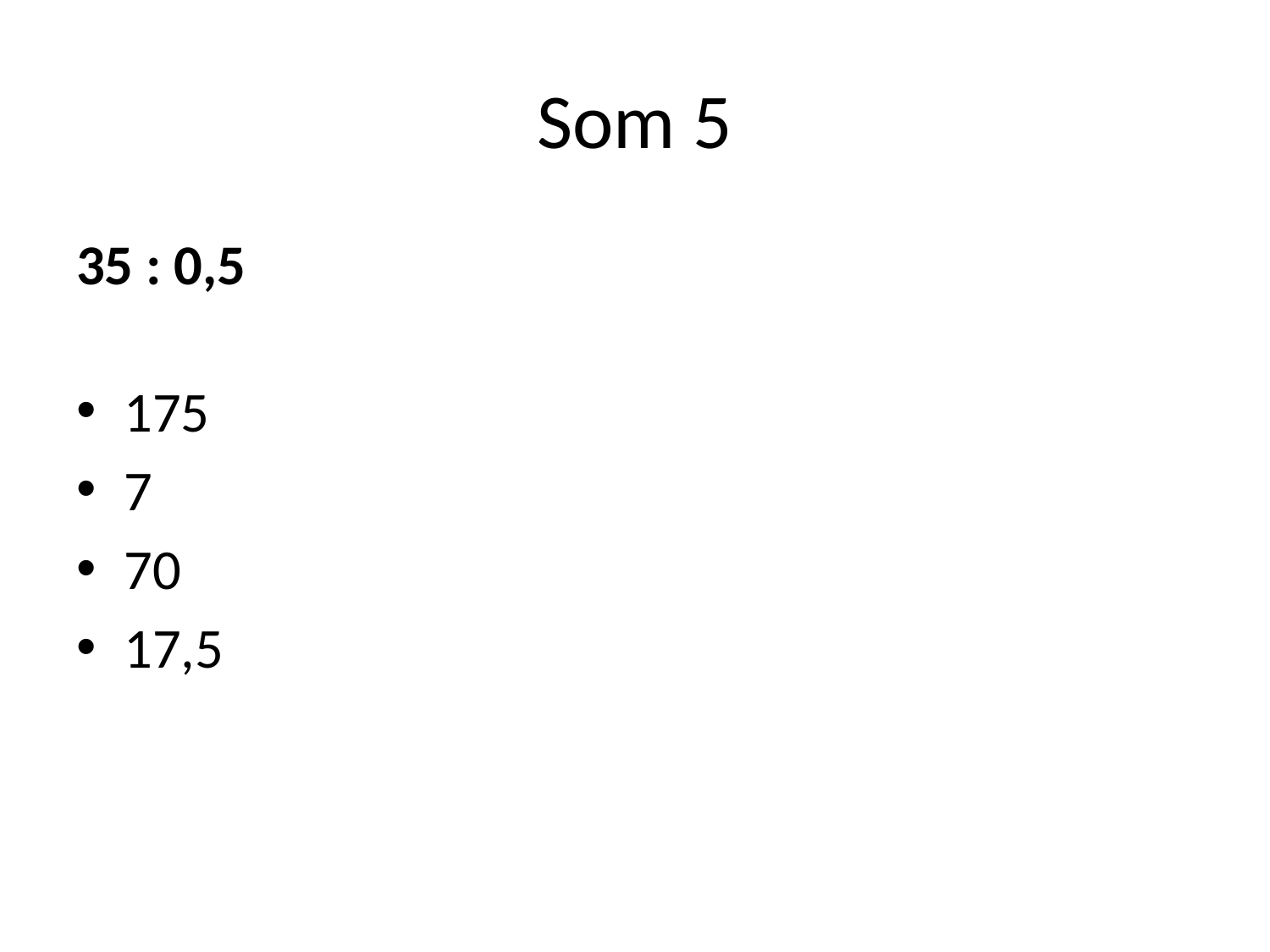

# Som 5
35 : 0,5
175
7
70
17,5